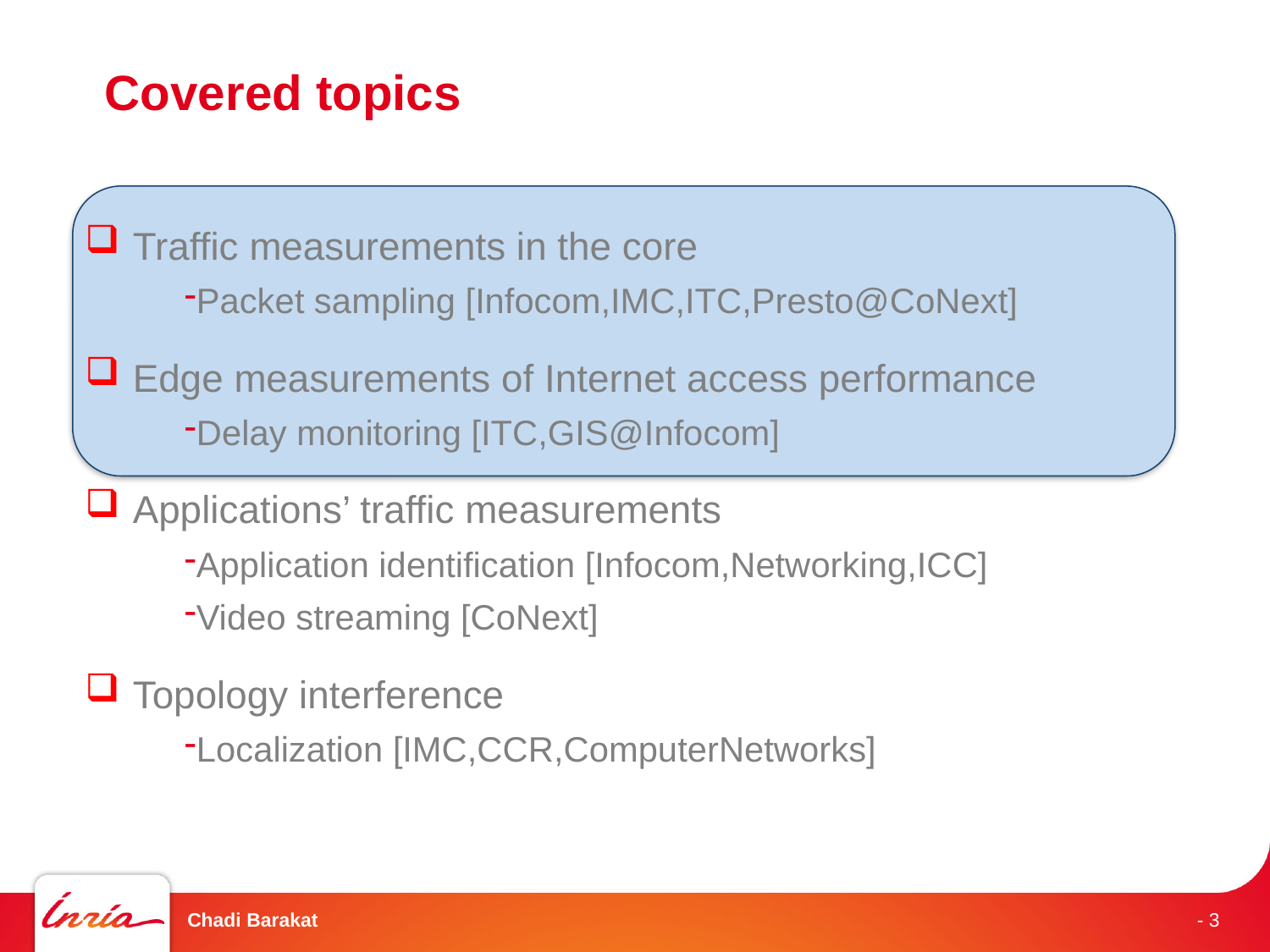

# Covered topics
Traffic measurements in the core
Packet sampling [Infocom,IMC,ITC,Presto@CoNext]
Edge measurements of Internet access performance
Delay monitoring [ITC,GIS@Infocom]
Applications’ traffic measurements
Application identification [Infocom,Networking,ICC]
Video streaming [CoNext]
Topology interference
Localization [IMC,CCR,ComputerNetworks]

Chadi Barakat
- 3